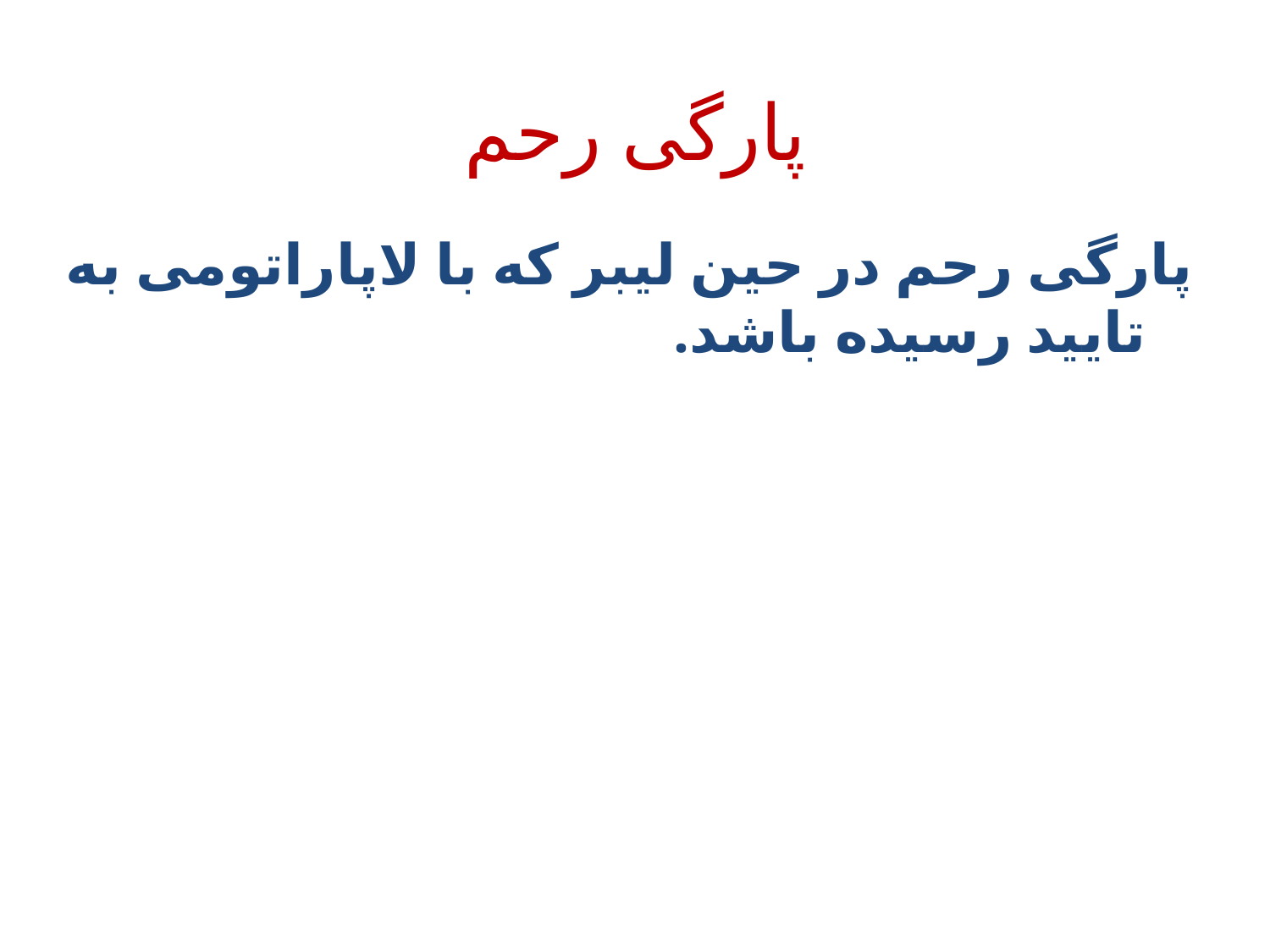

# پارگی رحم
پارگی رحم در حین لیبر که با لاپاراتومی به تایید رسیده باشد.